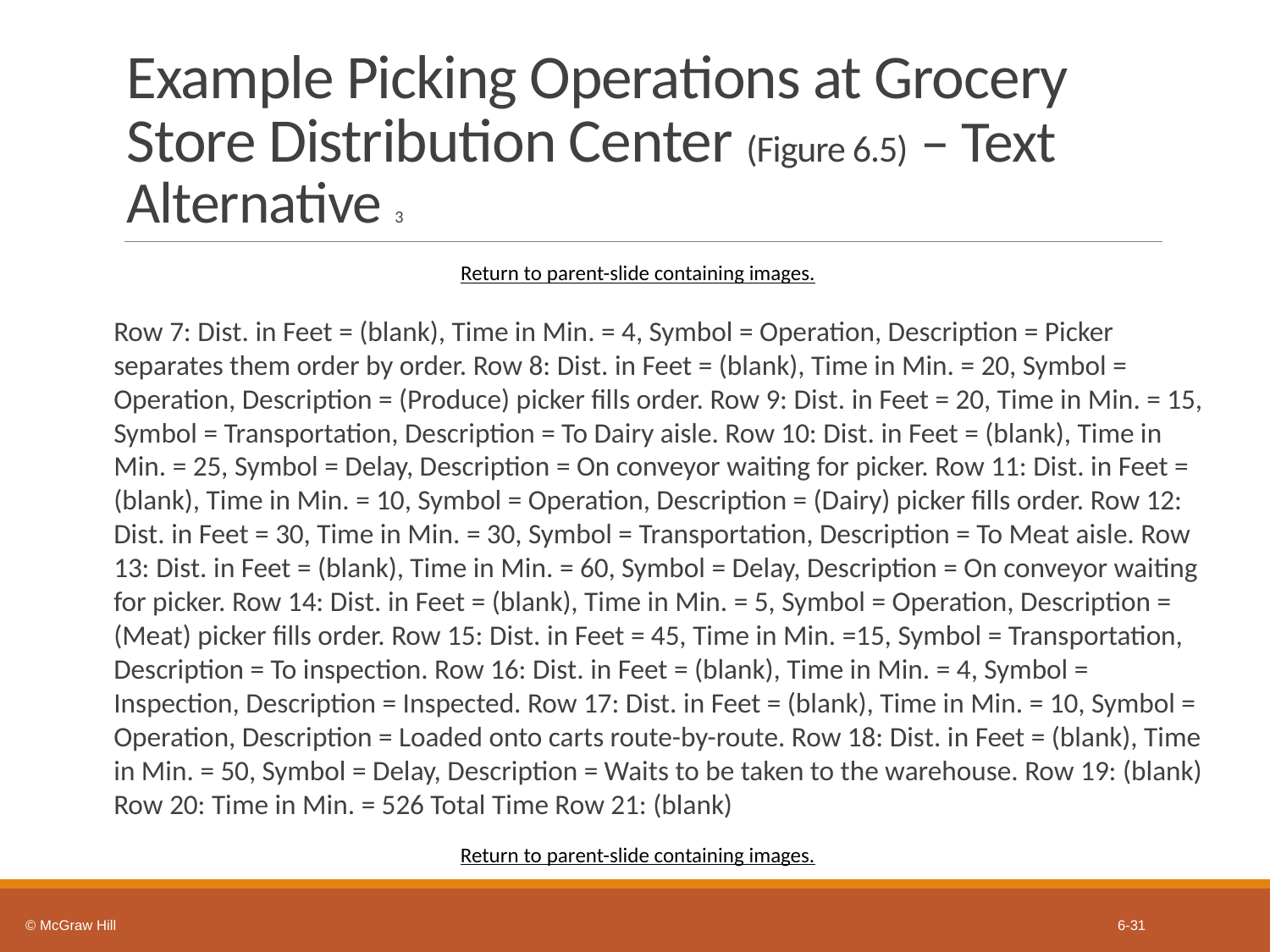

# Example Picking Operations at Grocery Store Distribution Center (Figure 6.5) – Text Alternative 3
Return to parent-slide containing images.
Row 7: Dist. in Feet = (blank), Time in Min. = 4, Symbol = Operation, Description = Picker separates them order by order. Row 8: Dist. in Feet = (blank), Time in Min. = 20, Symbol = Operation, Description = (Produce) picker fills order. Row 9: Dist. in Feet = 20, Time in Min. = 15, Symbol = Transportation, Description = To Dairy aisle. Row 10: Dist. in Feet = (blank), Time in Min. = 25, Symbol = Delay, Description = On conveyor waiting for picker. Row 11: Dist. in Feet = (blank), Time in Min. = 10, Symbol = Operation, Description = (Dairy) picker fills order. Row 12: Dist. in Feet = 30, Time in Min. = 30, Symbol = Transportation, Description = To Meat aisle. Row 13: Dist. in Feet = (blank), Time in Min. = 60, Symbol = Delay, Description = On conveyor waiting for picker. Row 14: Dist. in Feet = (blank), Time in Min. = 5, Symbol = Operation, Description = (Meat) picker fills order. Row 15: Dist. in Feet = 45, Time in Min. =15, Symbol = Transportation, Description = To inspection. Row 16: Dist. in Feet = (blank), Time in Min. = 4, Symbol = Inspection, Description = Inspected. Row 17: Dist. in Feet = (blank), Time in Min. = 10, Symbol = Operation, Description = Loaded onto carts route-by-route. Row 18: Dist. in Feet = (blank), Time in Min. = 50, Symbol = Delay, Description = Waits to be taken to the warehouse. Row 19: (blank) Row 20: Time in Min. = 526 Total Time Row 21: (blank)
Return to parent-slide containing images.